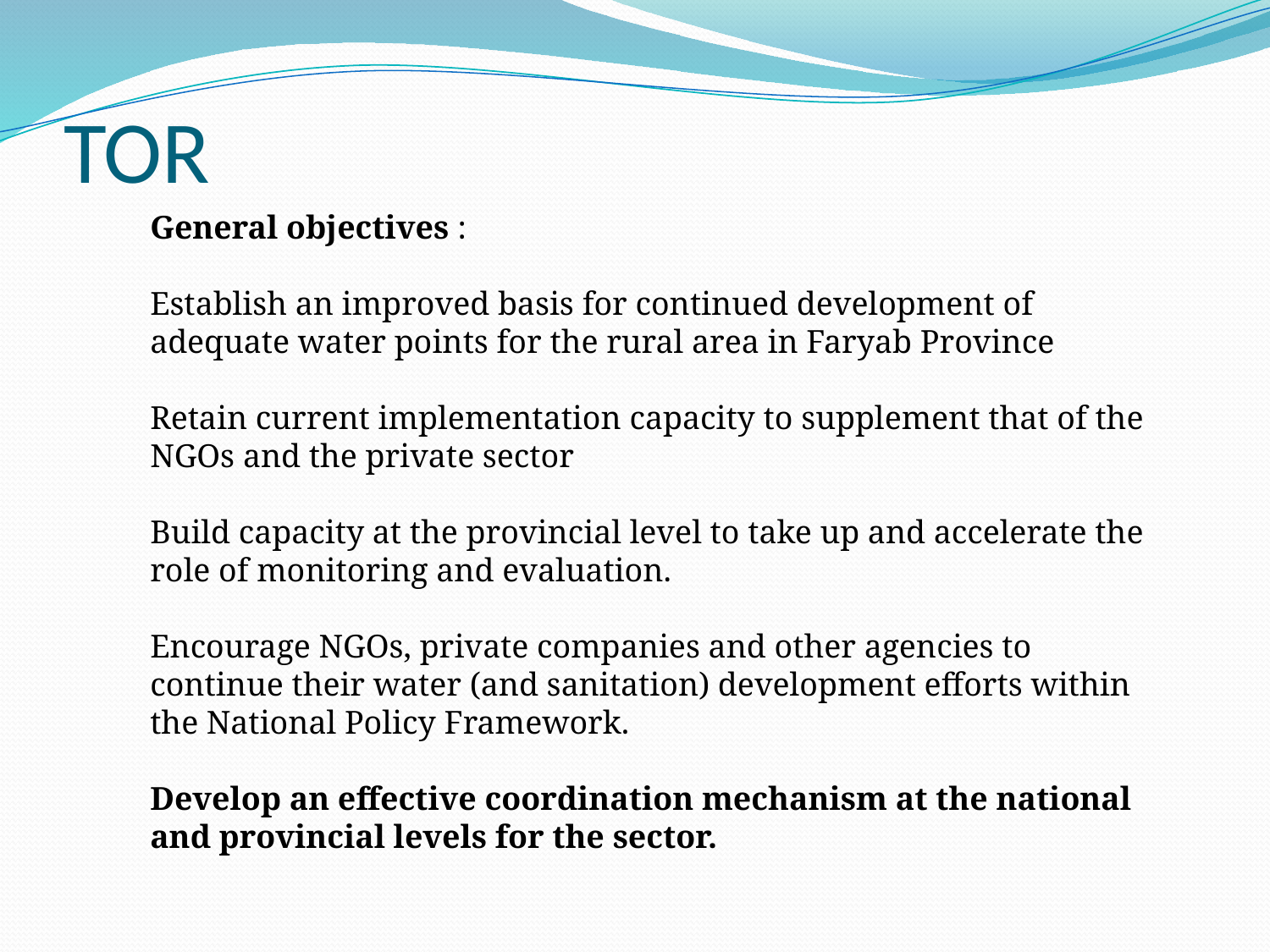

# TOR
General objectives :

Establish an improved basis for continued development of adequate water points for the rural area in Faryab Province

Retain current implementation capacity to supplement that of the NGOs and the private sector

Build capacity at the provincial level to take up and accelerate the role of monitoring and evaluation.

Encourage NGOs, private companies and other agencies to continue their water (and sanitation) development efforts within the National Policy Framework.

Develop an effective coordination mechanism at the national and provincial levels for the sector.